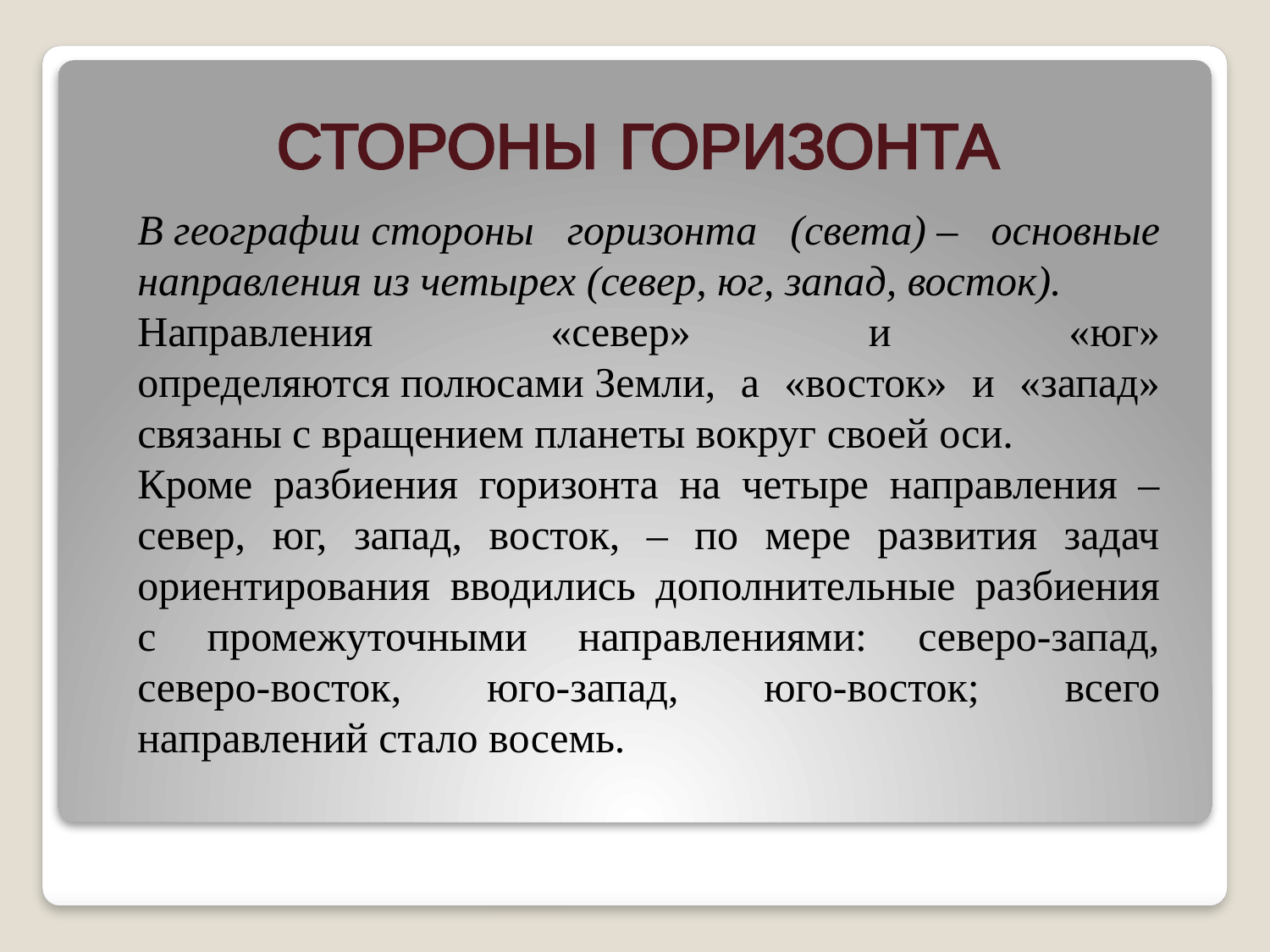

# СТОРОНЫ ГОРИЗОНТА
В географии стороны горизонта (света) – основные направления из четырех (север, юг, запад, восток).
Направления «север» и «юг» определяются полюсами Земли, а «восток» и «запад» связаны с вращением планеты вокруг своей оси.
Кроме разбиения горизонта на четыре направления – север, юг, запад, восток, – по мере развития задач ориентирования вводились дополнительные разбиения с промежуточными направлениями: северо-запад, северо-восток, юго-запад, юго-восток; всего направлений стало восемь.